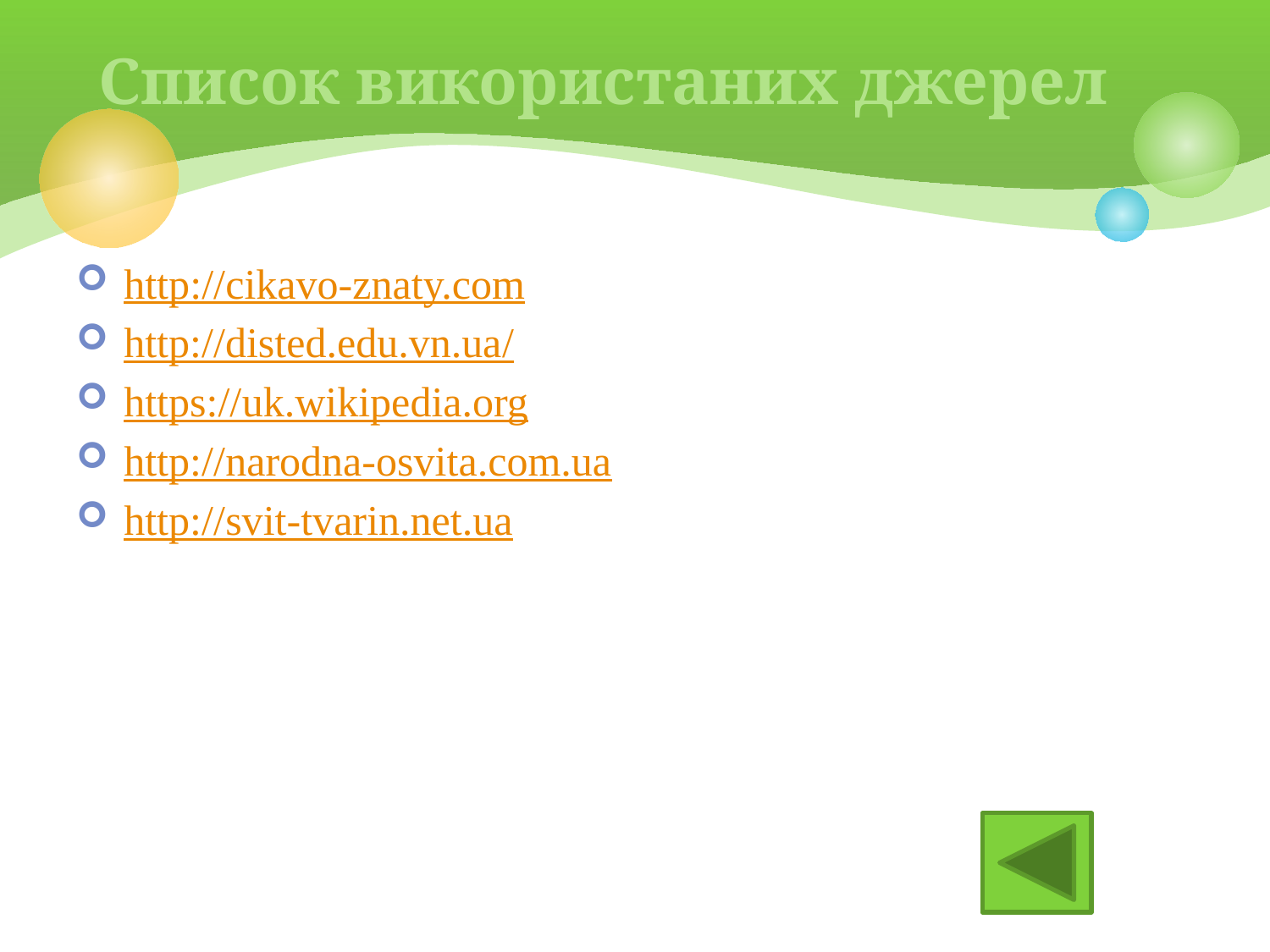

# Список використаних джерел
http://cikavo-znaty.com
http://disted.edu.vn.ua/
https://uk.wikipedia.org
http://narodna-osvita.com.ua
http://svit-tvarin.net.ua